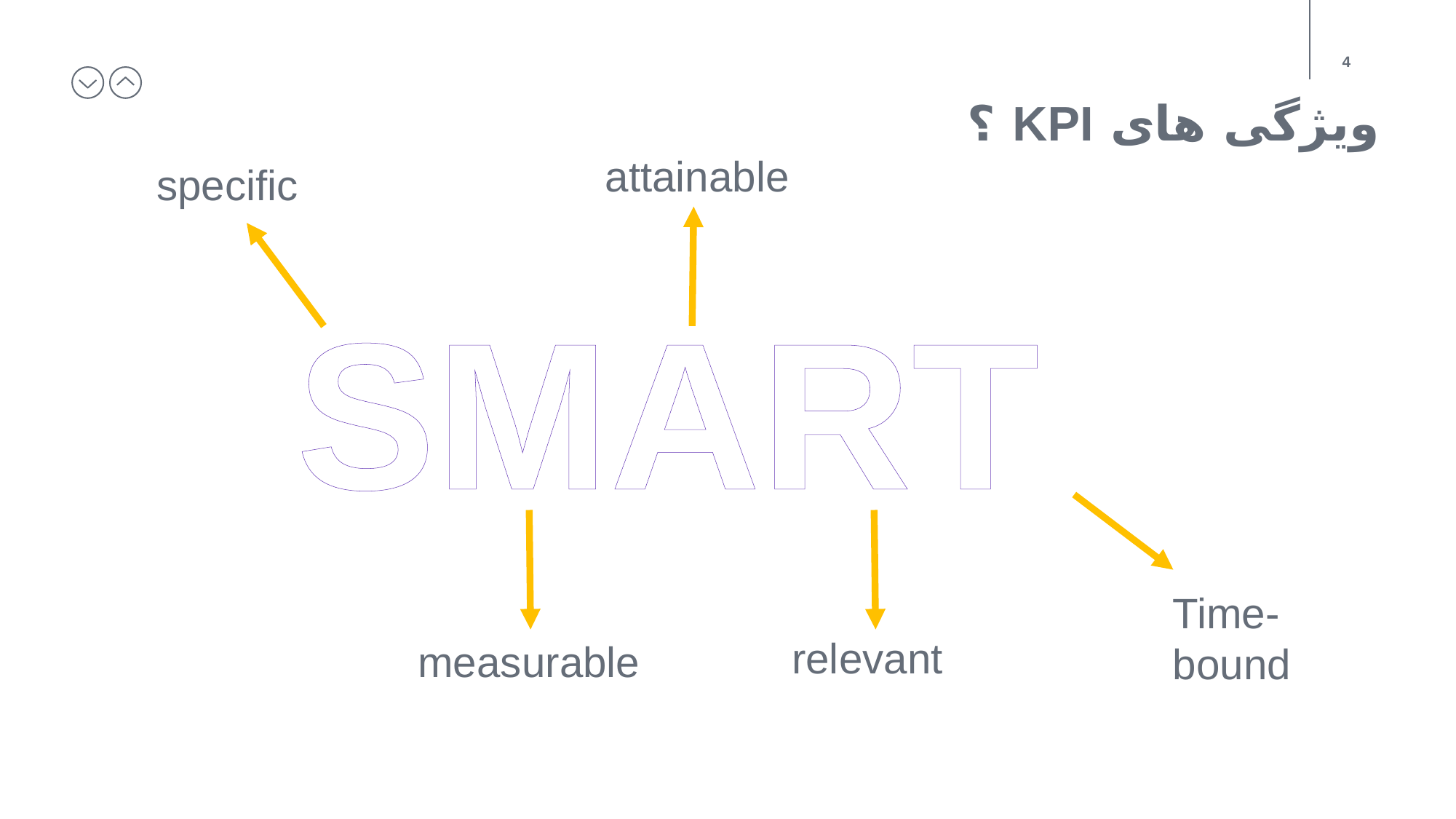

ویژگی های KPI ؟
attainable
specific
SMART
Time-bound
relevant
measurable